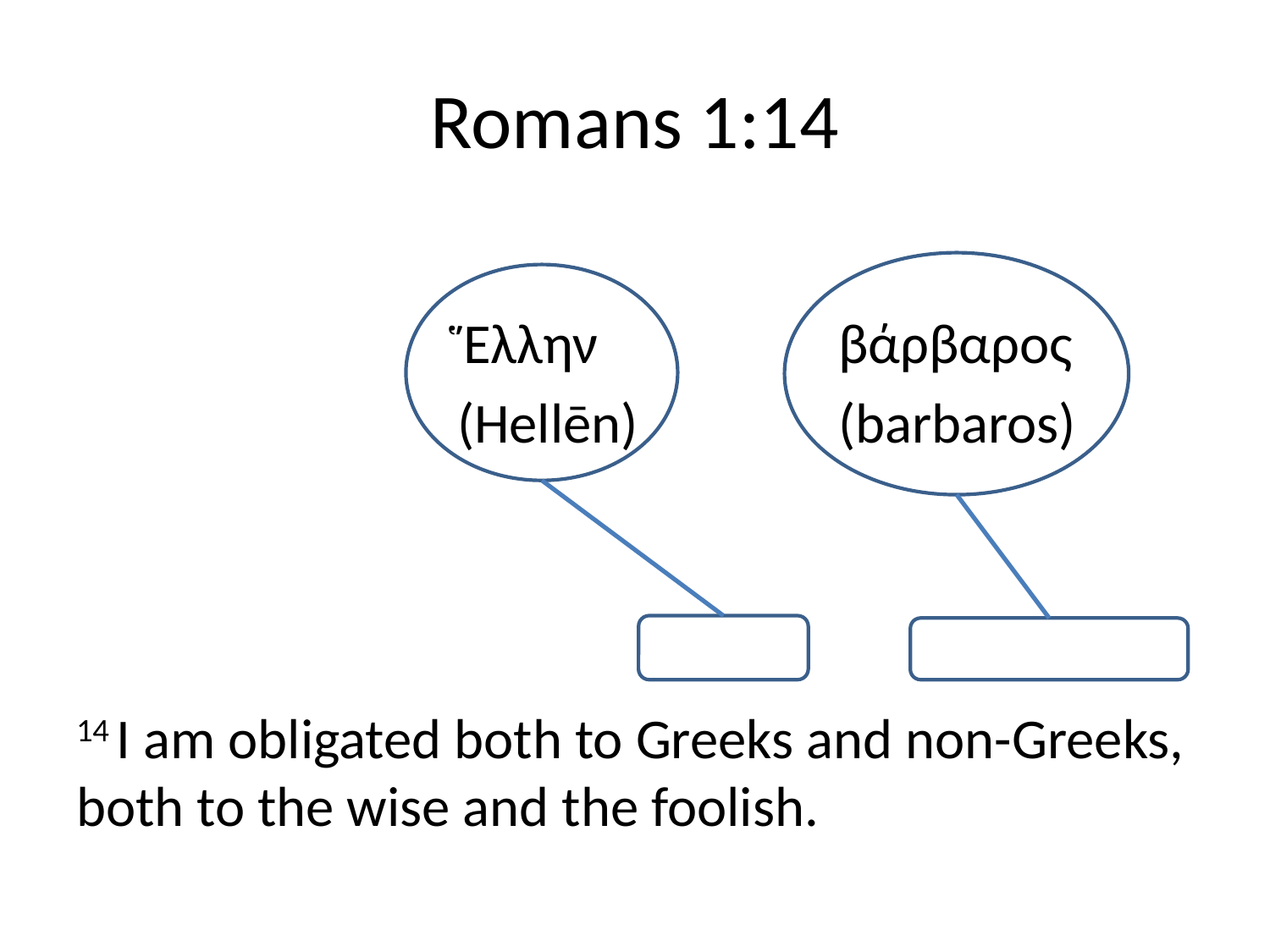

# Romans 1:14

			Ἕλλην		βάρβαρος
			(Hellēn)		(barbaros)

14 I am obligated both to Greeks and non-Greeks, both to the wise and the foolish.